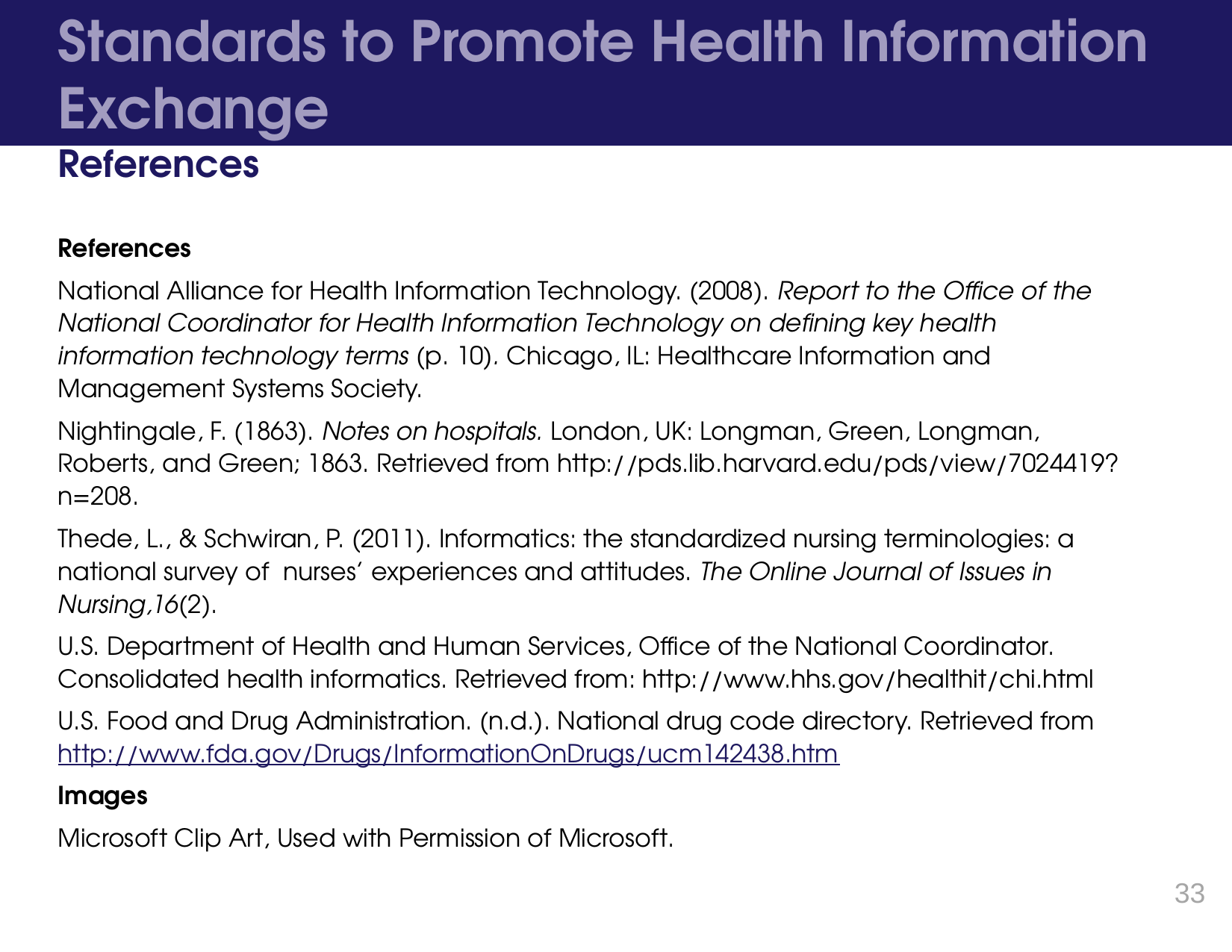

# Standards to Promote Health Information Exchange References
References
National Alliance for Health Information Technology. (2008). Report to the Office of the National Coordinator for Health Information Technology on defining key health information technology terms (p. 10). Chicago, IL: Healthcare Information and Management Systems Society.
Nightingale, F. (1863). Notes on hospitals. London, UK: Longman, Green, Longman, Roberts, and Green; 1863. Retrieved from http://pds.lib.harvard.edu/pds/view/7024419?n=208.
Thede, L., & Schwiran, P. (2011). Informatics: the standardized nursing terminologies: a national survey of  nurses’ experiences and attitudes. The Online Journal of Issues in Nursing,16(2).
U.S. Department of Health and Human Services, Office of the National Coordinator. Consolidated health informatics. Retrieved from: http://www.hhs.gov/healthit/chi.html
U.S. Food and Drug Administration. (n.d.). National drug code directory. Retrieved from http://www.fda.gov/Drugs/InformationOnDrugs/ucm142438.htm
Images
Microsoft Clip Art, Used with Permission of Microsoft.

33